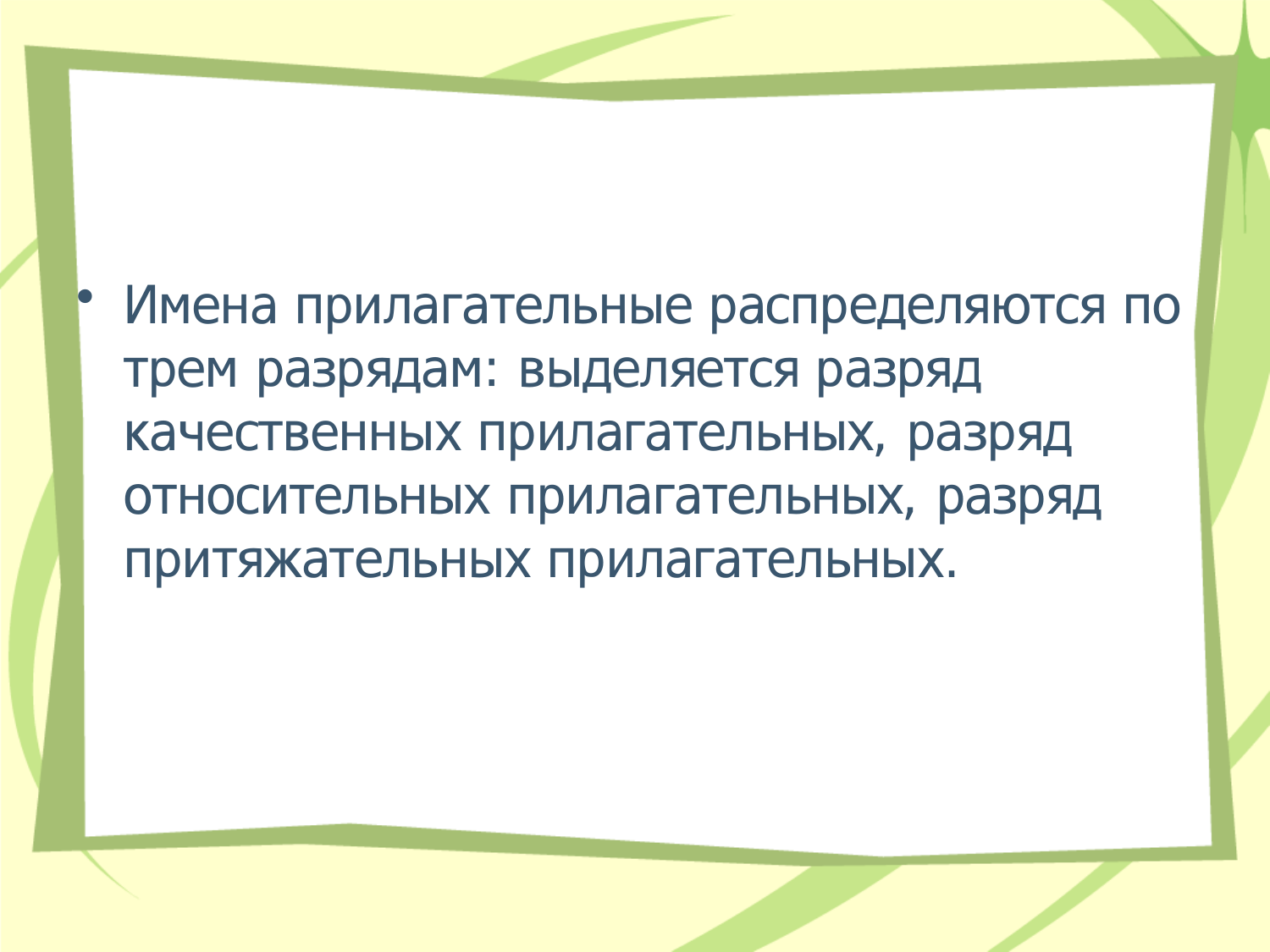

#
Имена прилагательные распределяются по трем разрядам: выделяется разряд качественных прилагательных, разряд относительных прилагательных, разряд притяжательных прилагательных.